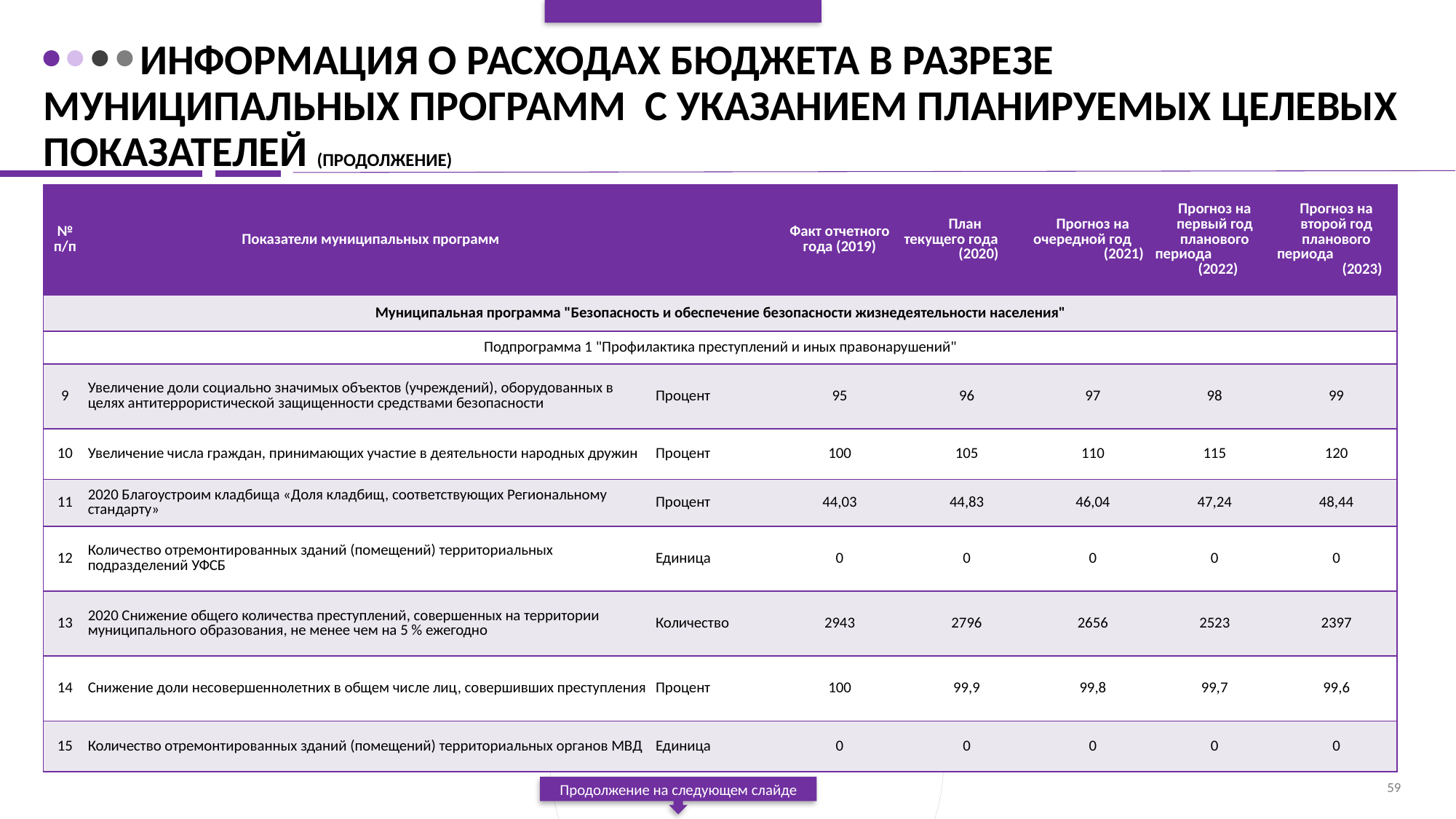

# Информация о расходах бюджета в разрезе муниципальных программ  с указанием планируемых целевых показателей (продолжение)
| № п/п | Показатели муниципальных программ |  | Факт отчетного года (2019) | План текущего года (2020) | Прогноз на очередной год (2021) | Прогноз на первый год планового периода (2022) | Прогноз на второй год планового периода (2023) |
| --- | --- | --- | --- | --- | --- | --- | --- |
| Муниципальная программа "Безопасность и обеспечение безопасности жизнедеятельности населения" |  |  |  |  |  |  |  |
| Подпрограмма 1 "Профилактика преступлений и иных правонарушений" |  |  |  |  |  |  |  |
| 9 | Увеличение доли социально значимых объектов (учреждений), оборудованных в целях антитеррористической защищенности средствами безопасности | Процент | 95 | 96 | 97 | 98 | 99 |
| 10 | Увеличение числа граждан, принимающих участие в деятельности народных дружин | Процент | 100 | 105 | 110 | 115 | 120 |
| 11 | 2020 Благоустроим кладбища «Доля кладбищ, соответствующих Региональному стандарту» | Процент | 44,03 | 44,83 | 46,04 | 47,24 | 48,44 |
| 12 | Количество отремонтированных зданий (помещений) территориальных подразделений УФСБ | Единица | 0 | 0 | 0 | 0 | 0 |
| 13 | 2020 Снижение общего количества преступлений, совершенных на территории муниципального образования, не менее чем на 5 % ежегодно | Количество | 2943 | 2796 | 2656 | 2523 | 2397 |
| 14 | Снижение доли несовершеннолетних в общем числе лиц, совершивших преступления | Процент | 100 | 99,9 | 99,8 | 99,7 | 99,6 |
| 15 | Количество отремонтированных зданий (помещений) территориальных органов МВД | Единица | 0 | 0 | 0 | 0 | 0 |
59
Продолжение на следующем слайде